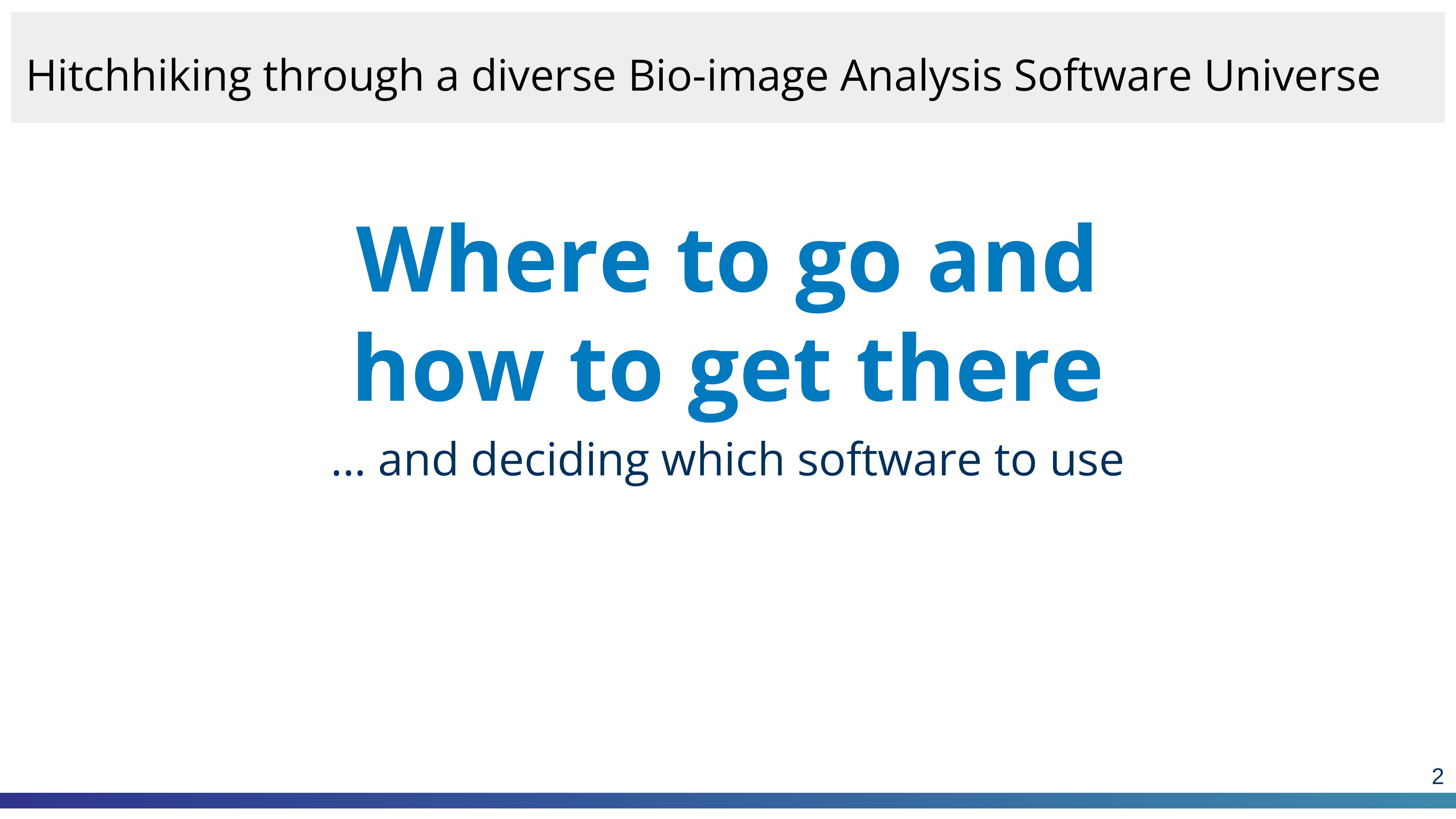

Hitchhiking through a diverse Bio-image Analysis Software Universe
# Where to go and how to get there
... and deciding which software to use
2